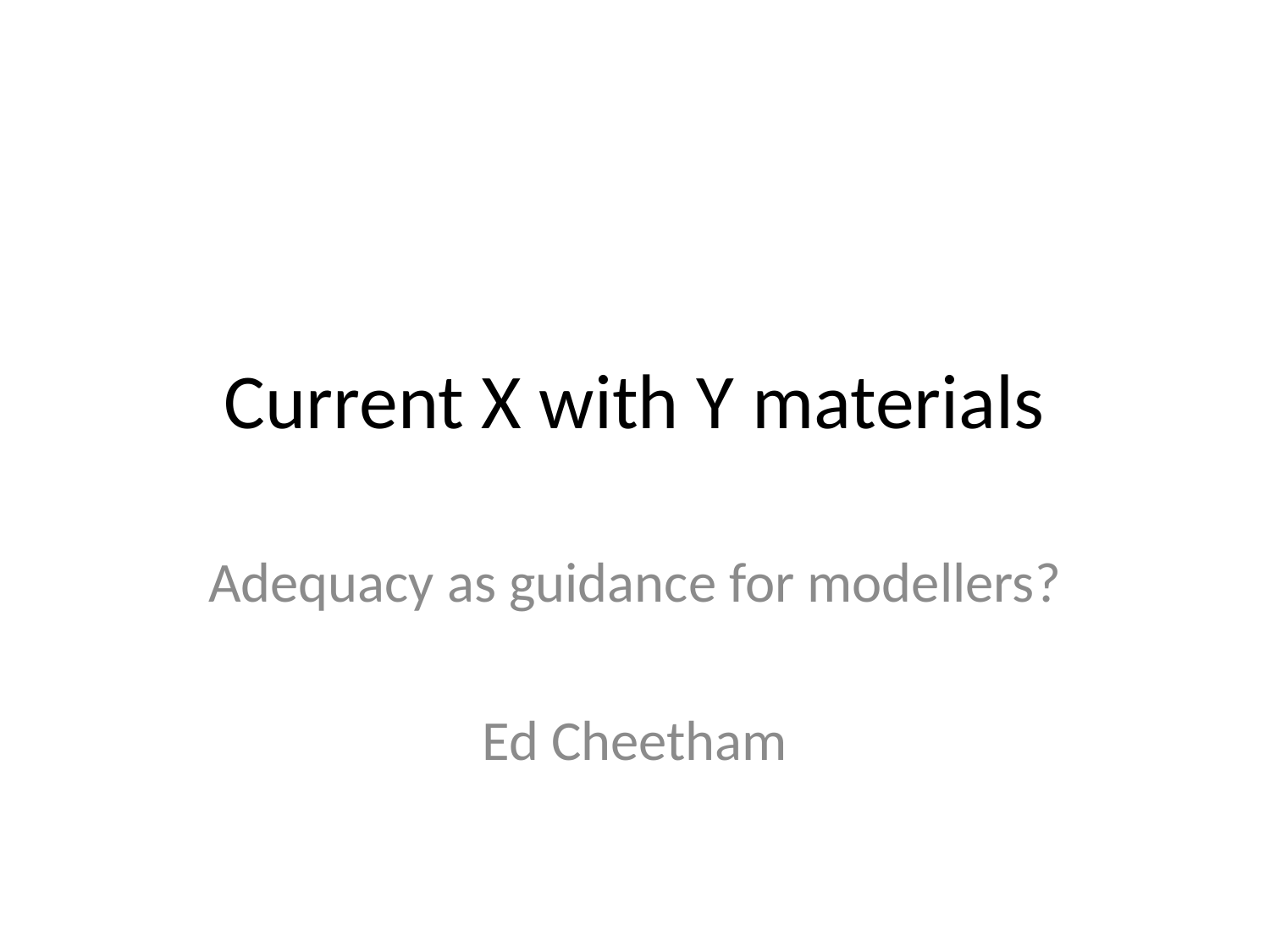

# Current X with Y materials
Adequacy as guidance for modellers?

Ed Cheetham